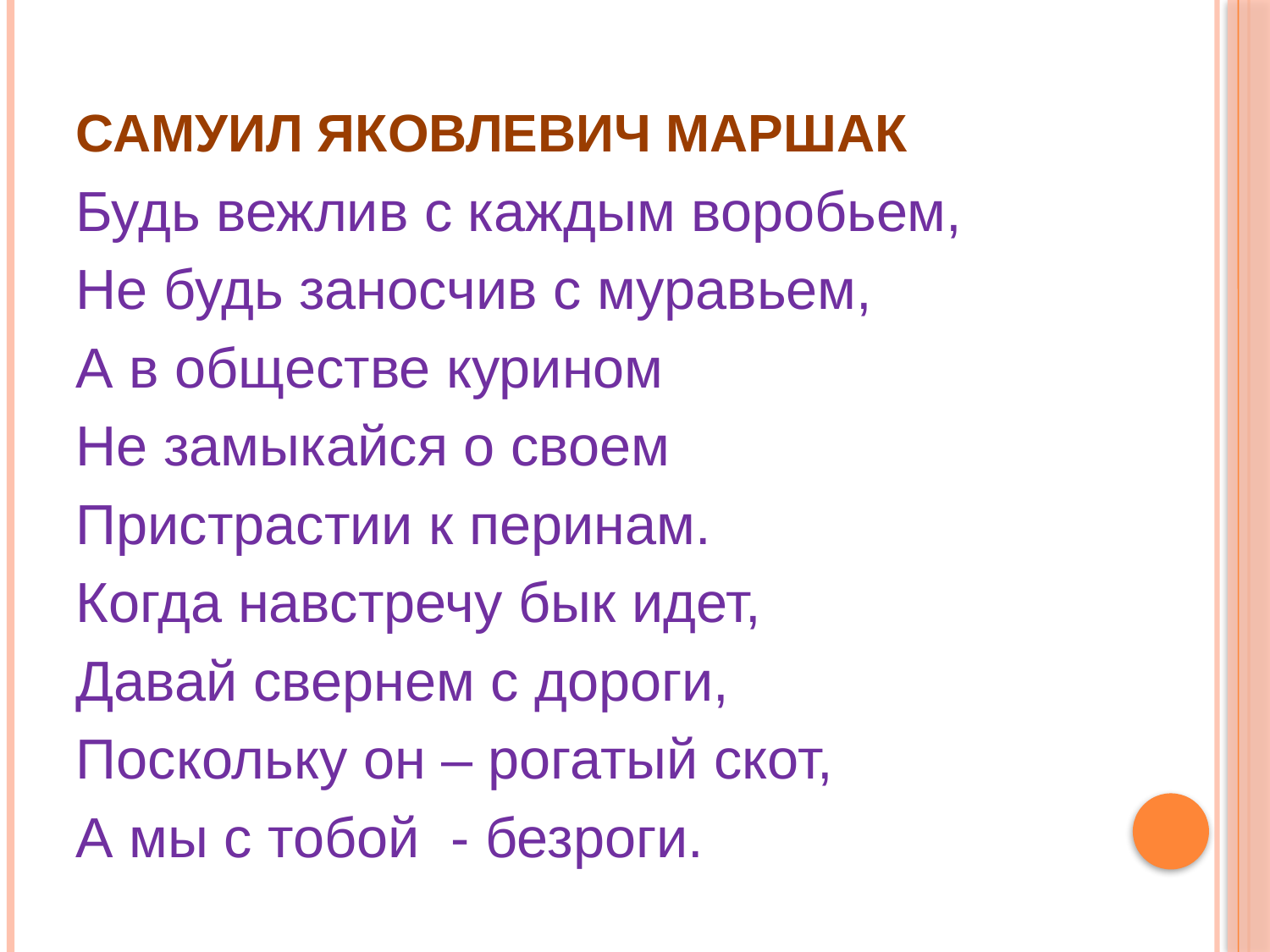

# Самуил Яковлевич Маршак
Будь вежлив с каждым воробьем,
Не будь заносчив с муравьем,
А в обществе курином
Не замыкайся о своем
Пристрастии к перинам.
Когда навстречу бык идет,
Давай свернем с дороги,
Поскольку он – рогатый скот,
А мы с тобой  - безроги.